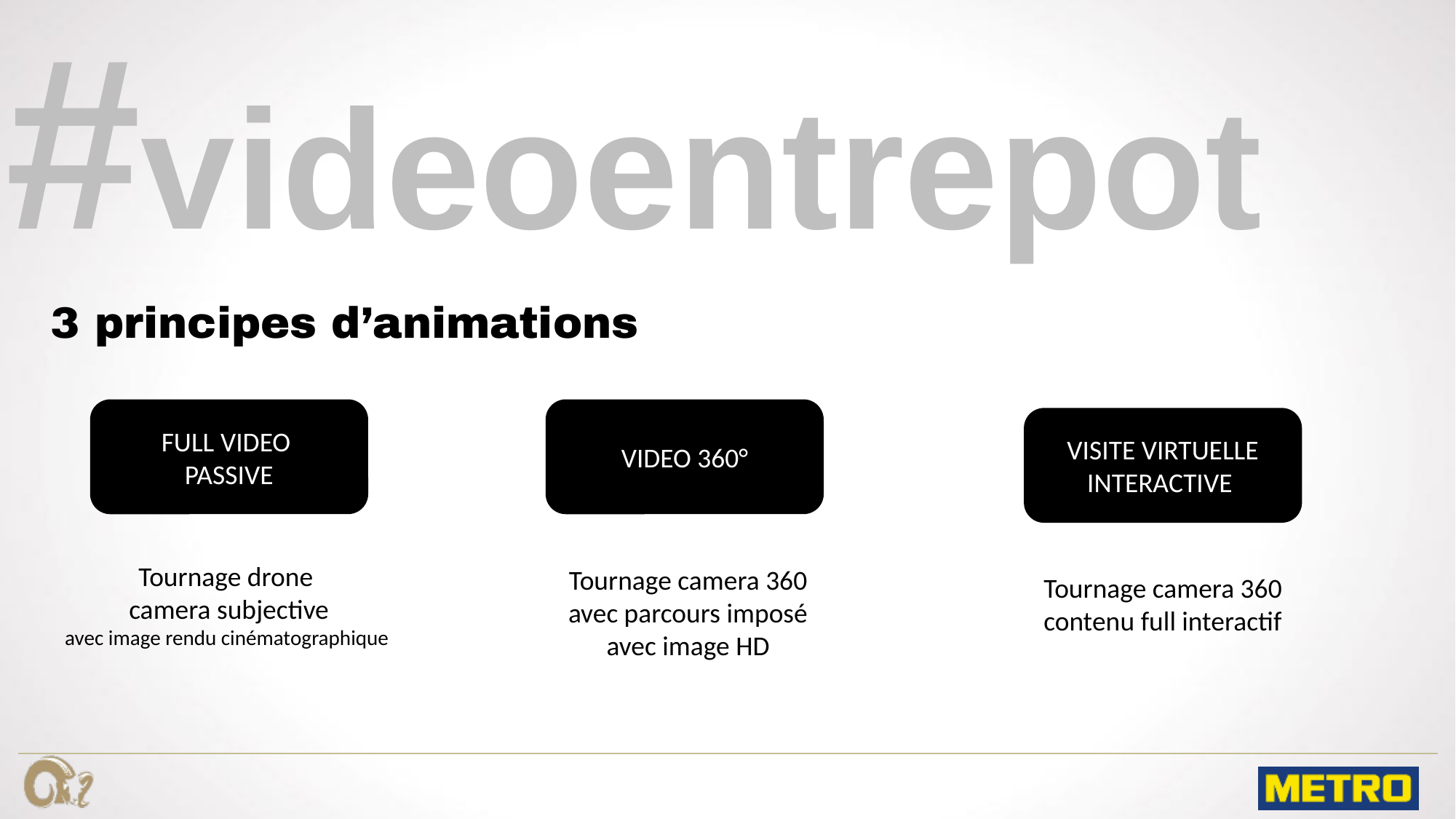

#videoentrepot
3 principes d’animations
FULL VIDEO
PASSIVE
VIDEO 360°
VISITE VIRTUELLE
INTERACTIVE
Tournage drone
camera subjective
avec image rendu cinématographique
Tournage camera 360
avec parcours imposé
avec image HD
Tournage camera 360
contenu full interactif